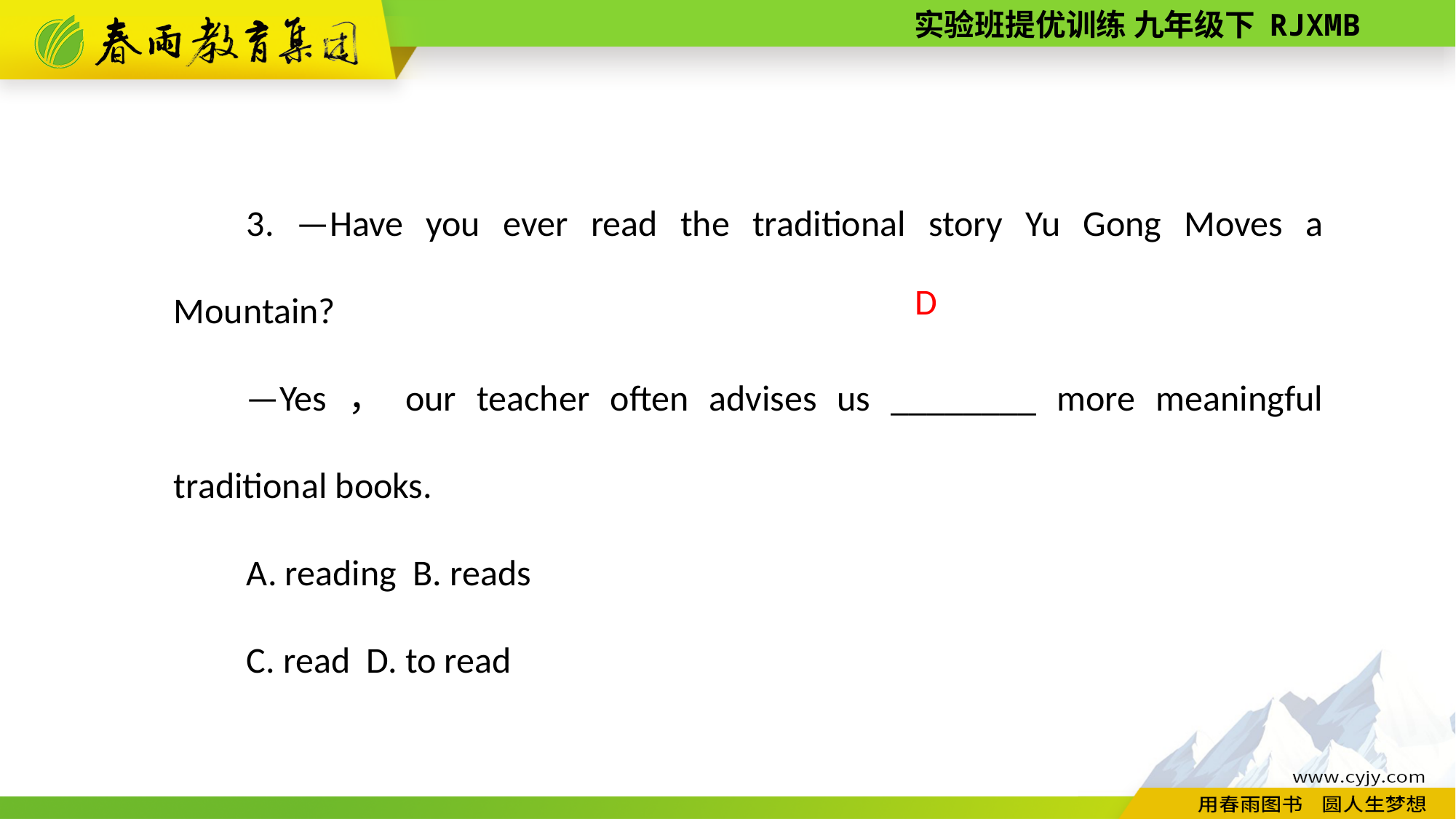

3. —Have you ever read the traditional story Yu Gong Moves a Mountain?
—Yes，our teacher often advises us ________ more meaningful traditional books.
A. reading  B. reads
C. read  D. to read
D